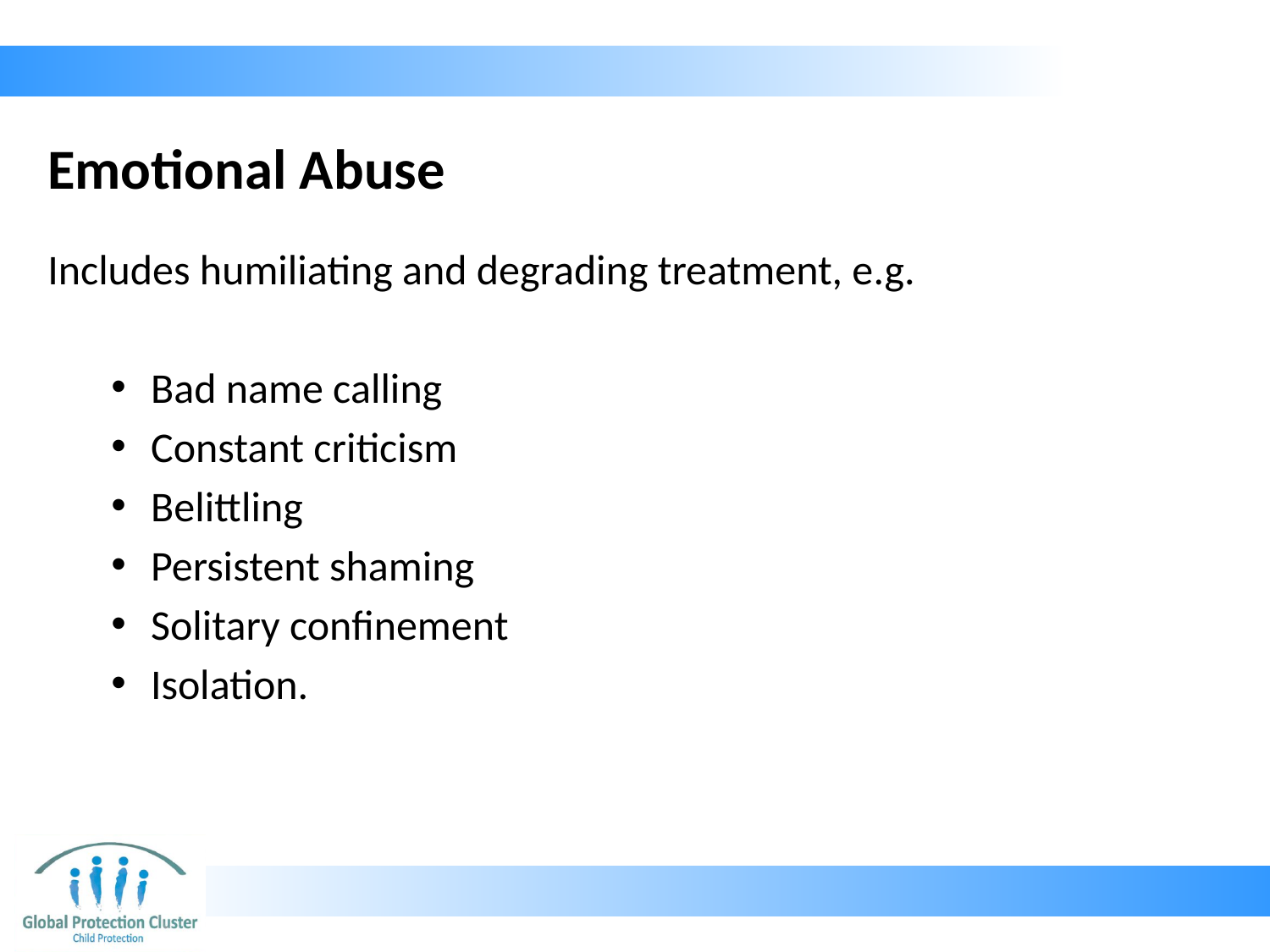

# Emotional Abuse
Includes humiliating and degrading treatment, e.g.

Bad name calling
Constant criticism
Belittling
Persistent shaming
Solitary confinement
Isolation.